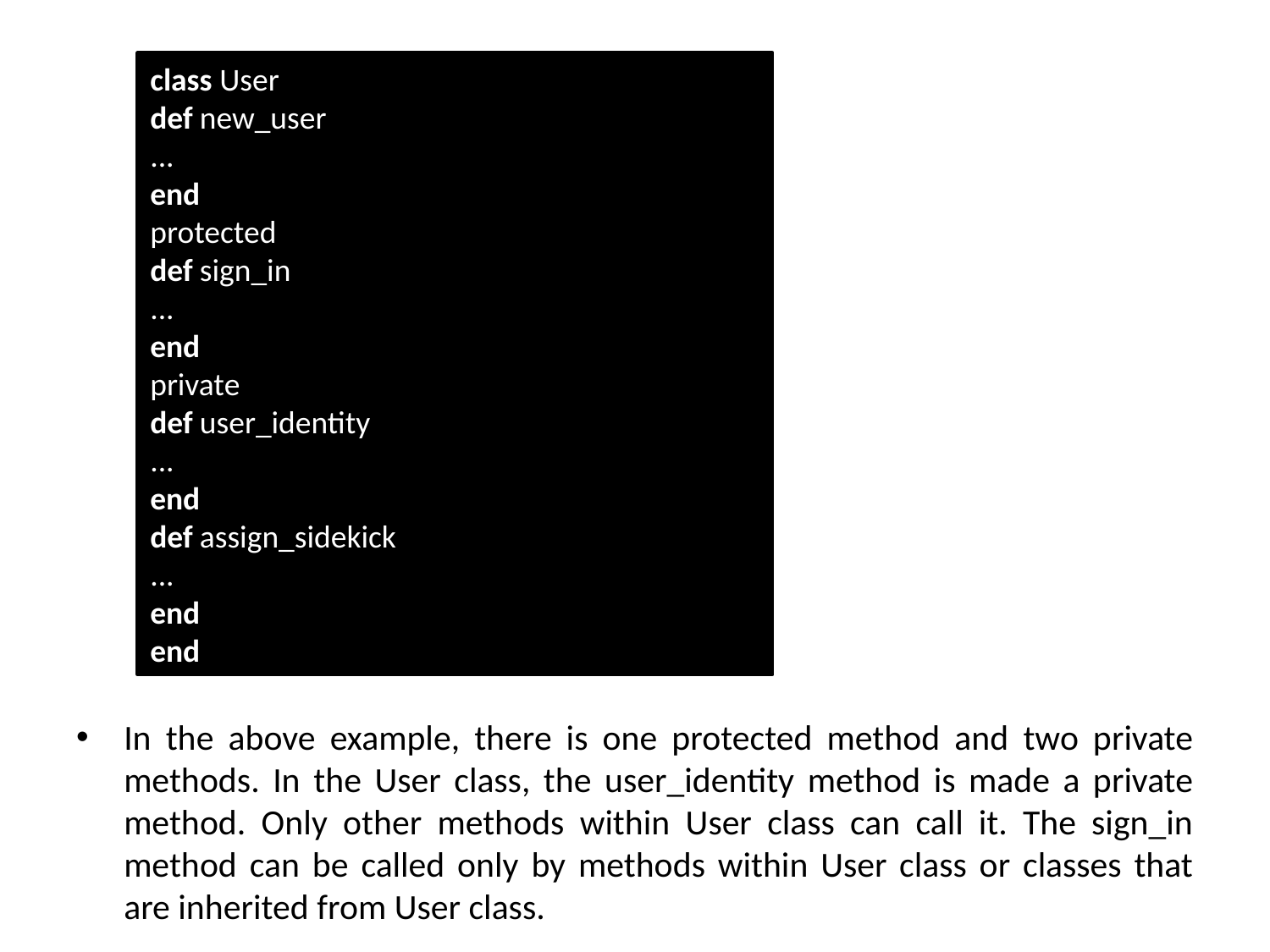

class User
def new_user
...
end
protected
def sign_in
...
end
private
def user_identity
...
end
def assign_sidekick
...
end
end
In the above example, there is one protected method and two private methods. In the User class, the user_identity method is made a private method. Only other methods within User class can call it. The sign_in method can be called only by methods within User class or classes that are inherited from User class.